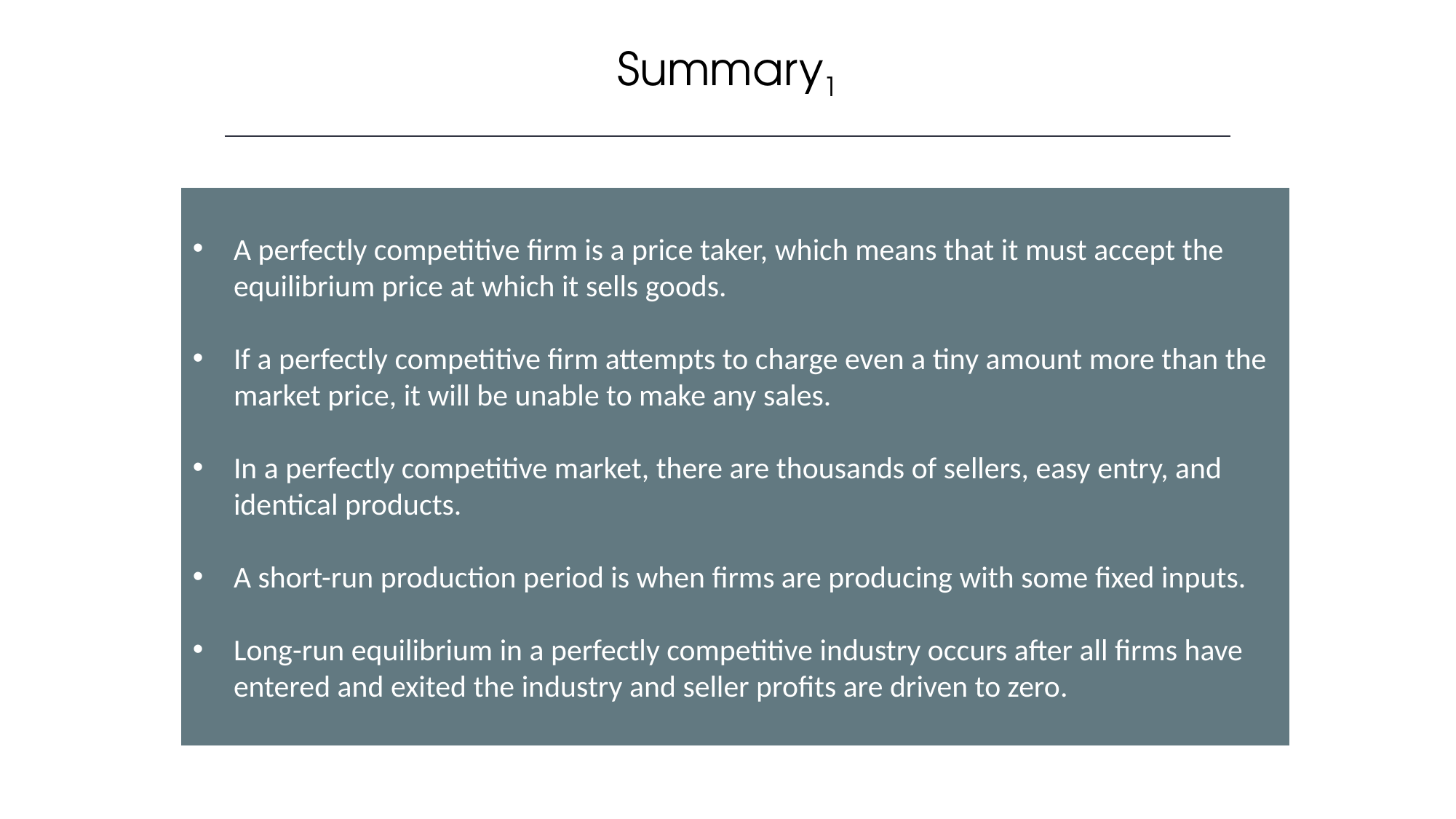

Summary1

A perfectly competitive firm is a price taker, which means that it must accept the equilibrium price at which it sells goods.

If a perfectly competitive firm attempts to charge even a tiny amount more than the market price, it will be unable to make any sales.

In a perfectly competitive market, there are thousands of sellers, easy entry, and identical products.

A short-run production period is when firms are producing with some fixed inputs.

Long-run equilibrium in a perfectly competitive industry occurs after all firms have entered and exited the industry and seller profits are driven to zero.